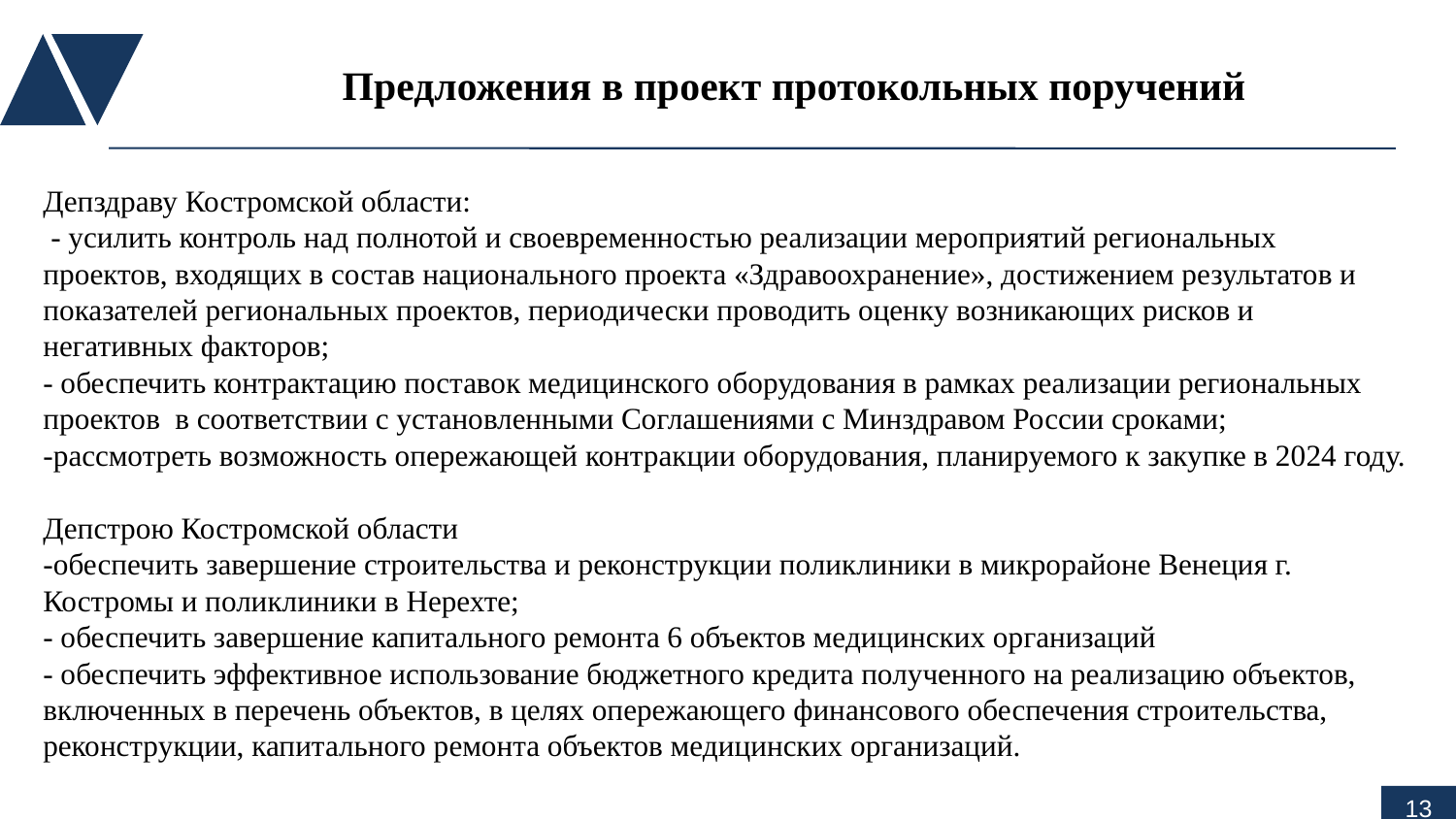

# Предложения в проект протокольных поручений

Депздраву Костромской области:
 - усилить контроль над полнотой и своевременностью реализации мероприятий региональных проектов, входящих в состав национального проекта «Здравоохранение», достижением результатов и показателей региональных проектов, периодически проводить оценку возникающих рисков и негативных факторов;
- обеспечить контрактацию поставок медицинского оборудования в рамках реализации региональных проектов  в соответствии с установленными Соглашениями с Минздравом России сроками;
-рассмотреть возможность опережающей контракции оборудования, планируемого к закупке в 2024 году.

Депстрою Костромской области
-обеспечить завершение строительства и реконструкции поликлиники в микрорайоне Венеция г. Костромы и поликлиники в Нерехте;
- обеспечить завершение капитального ремонта 6 объектов медицинских организаций
- обеспечить эффективное использование бюджетного кредита полученного на реализацию объектов, включенных в перечень объектов, в целях опережающего финансового обеспечения строительства, реконструкции, капитального ремонта объектов медицинских организаций.
Меры соцподдержки медицинских работников
13